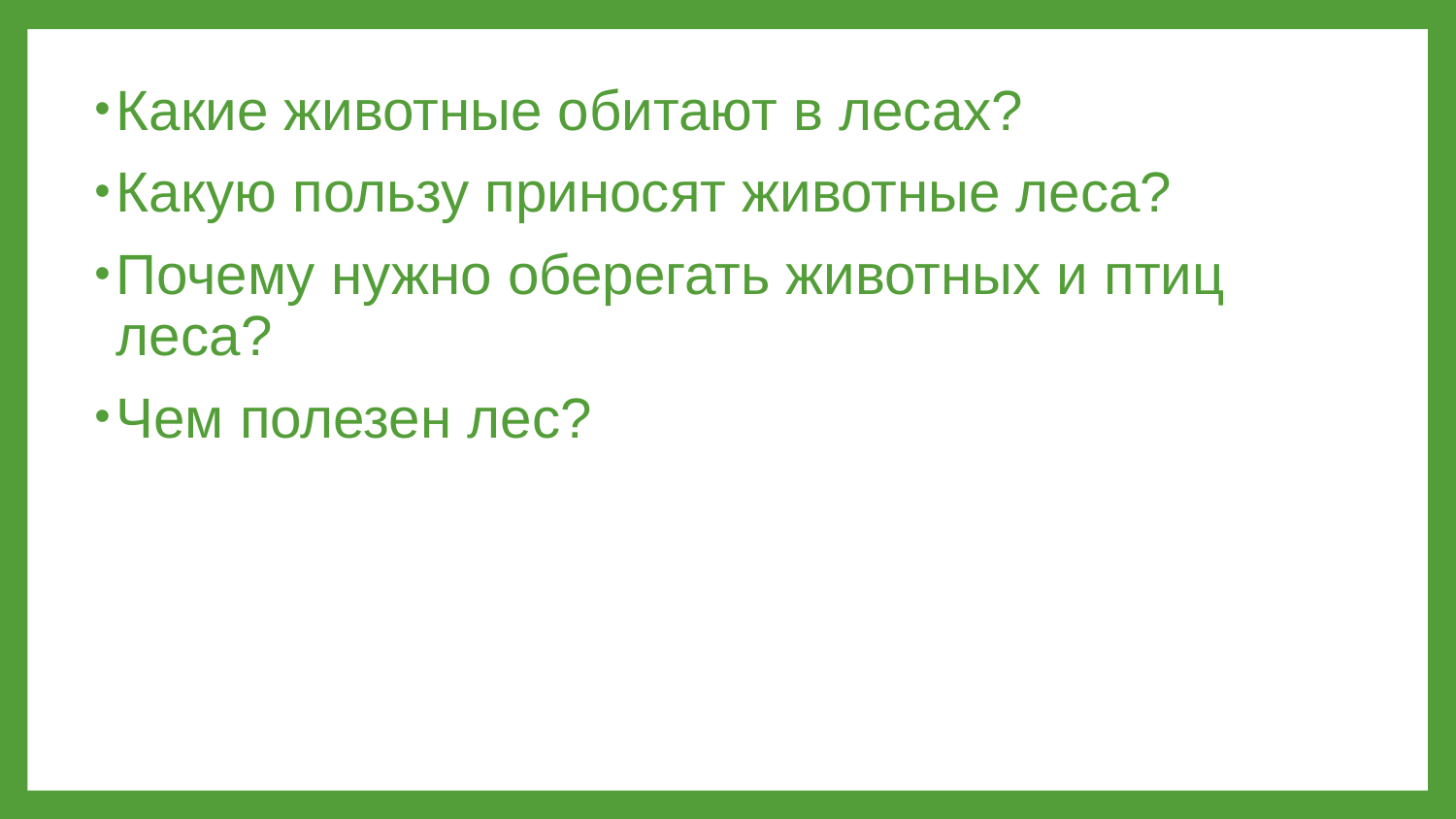

Какие животные обитают в лесах?
Какую пользу приносят животные леса?
Почему нужно оберегать животных и птиц леса?
Чем полезен лес?